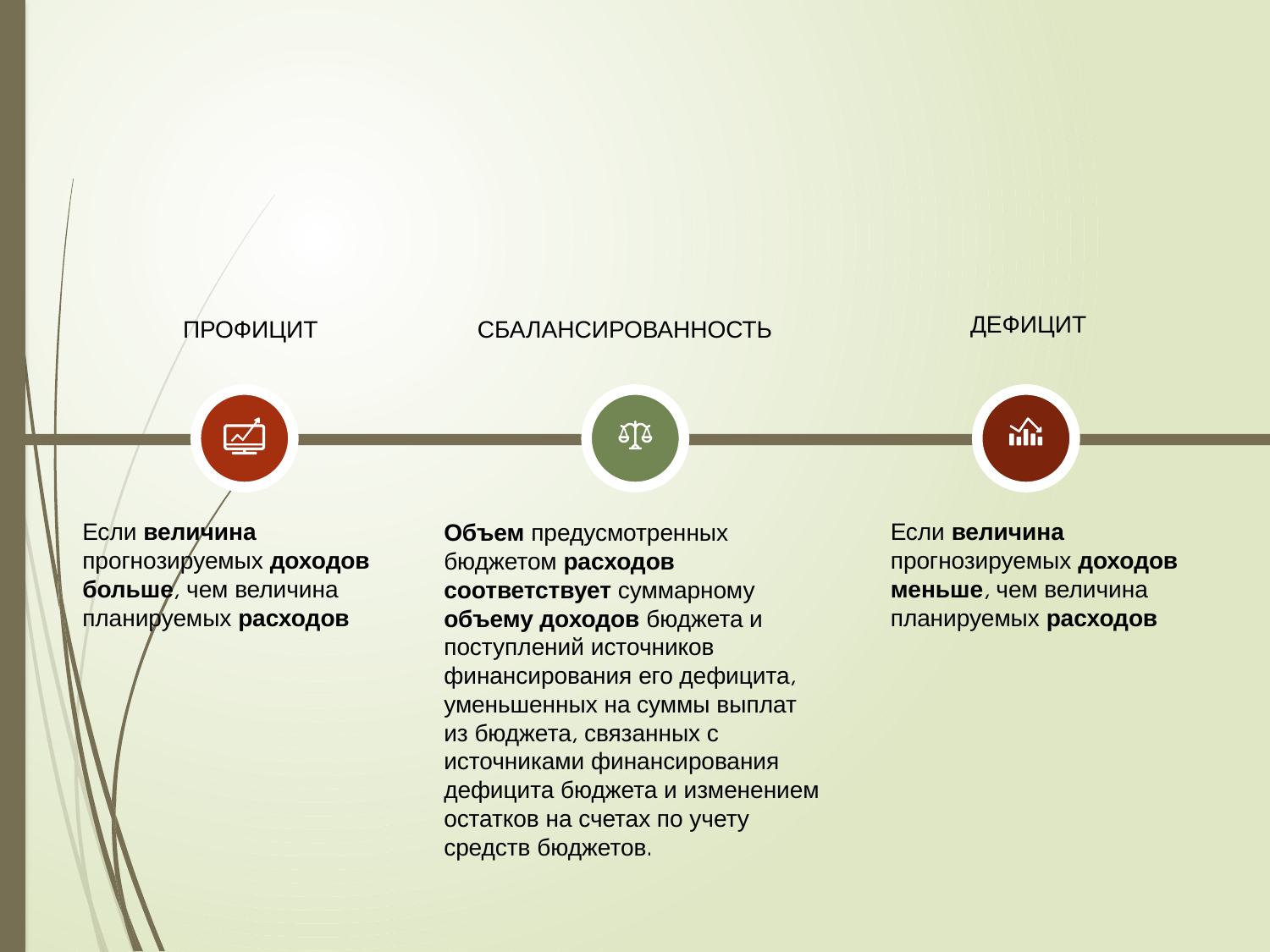

ДЕФИЦИТ
СБАЛАНСИРОВАННОСТЬ
ПРОФИЦИТ

Если величина прогнозируемых доходов больше, чем величина планируемых расходов
Если величина прогнозируемых доходов меньше, чем величина планируемых расходов
Объем предусмотренных бюджетом расходов соответствует суммарному объему доходов бюджета и поступлений источников финансирования его дефицита, уменьшенных на суммы выплат из бюджета, связанных с источниками финансирования дефицита бюджета и изменением остатков на счетах по учету средств бюджетов.